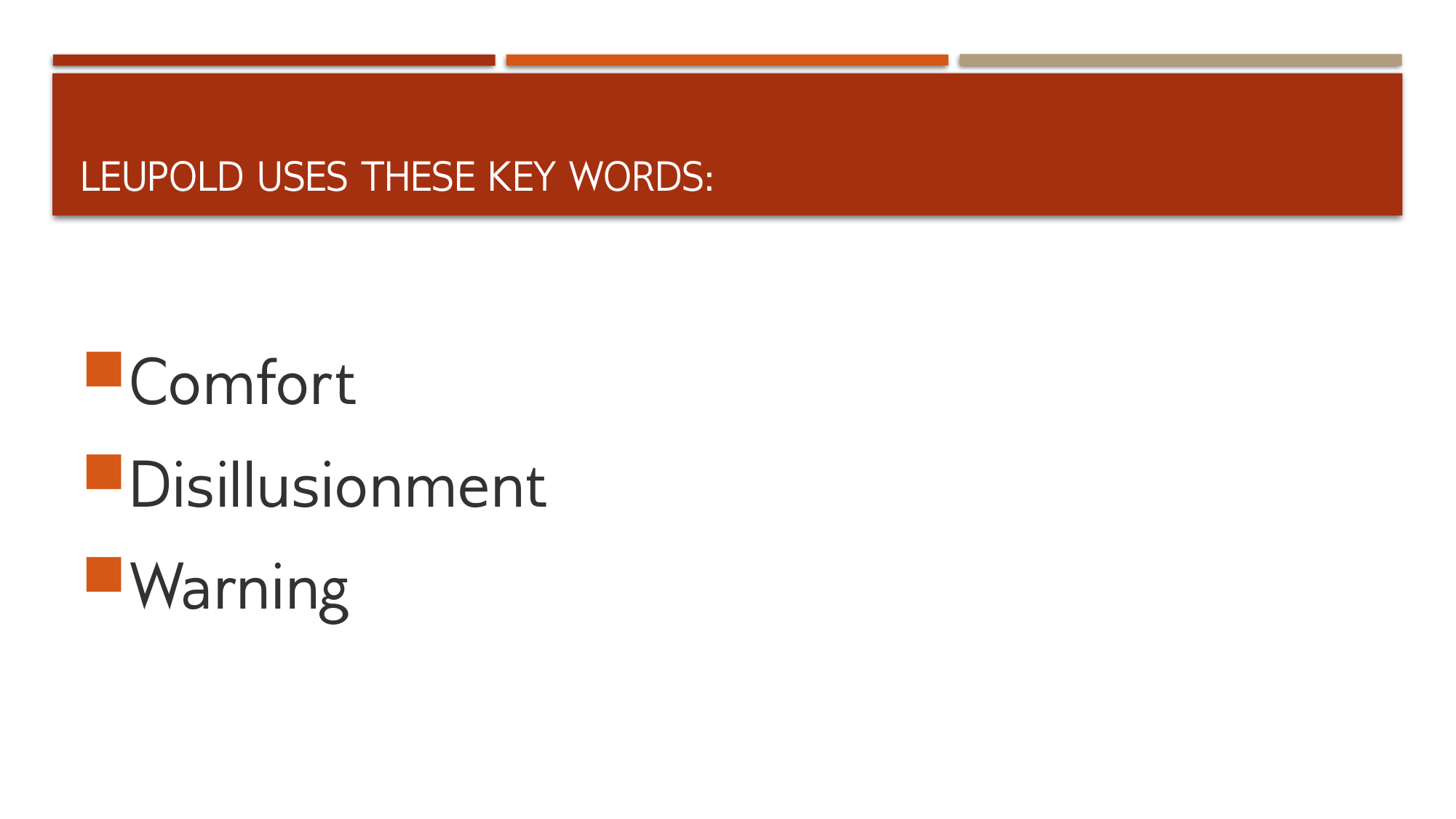

# Leupold uses these key words:
Comfort
Disillusionment
Warning